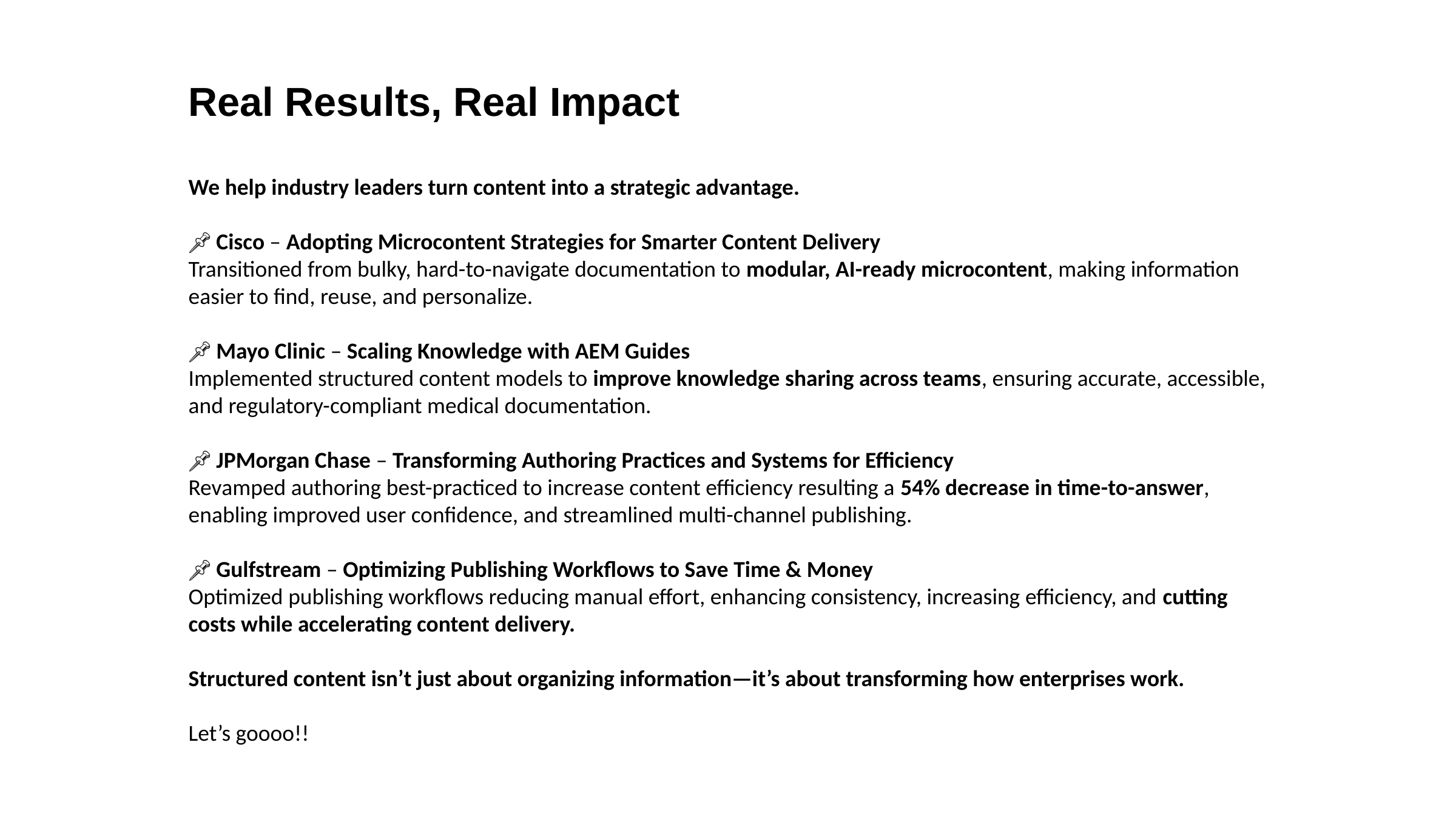

Real Results, Real Impact

We help industry leaders turn content into a strategic advantage.

📌 Cisco – Adopting Microcontent Strategies for Smarter Content Delivery
Transitioned from bulky, hard-to-navigate documentation to modular, AI-ready microcontent, making information easier to find, reuse, and personalize.

📌 Mayo Clinic – Scaling Knowledge with AEM Guides
Implemented structured content models to improve knowledge sharing across teams, ensuring accurate, accessible, and regulatory-compliant medical documentation.

📌 JPMorgan Chase – Transforming Authoring Practices and Systems for Efficiency
Revamped authoring best-practiced to increase content efficiency resulting a 54% decrease in time-to-answer, enabling improved user confidence, and streamlined multi-channel publishing.

📌 Gulfstream – Optimizing Publishing Workflows to Save Time & Money
Optimized publishing workflows reducing manual effort, enhancing consistency, increasing efficiency, and cutting costs while accelerating content delivery.

Structured content isn’t just about organizing information—it’s about transforming how enterprises work.

Let’s goooo!!